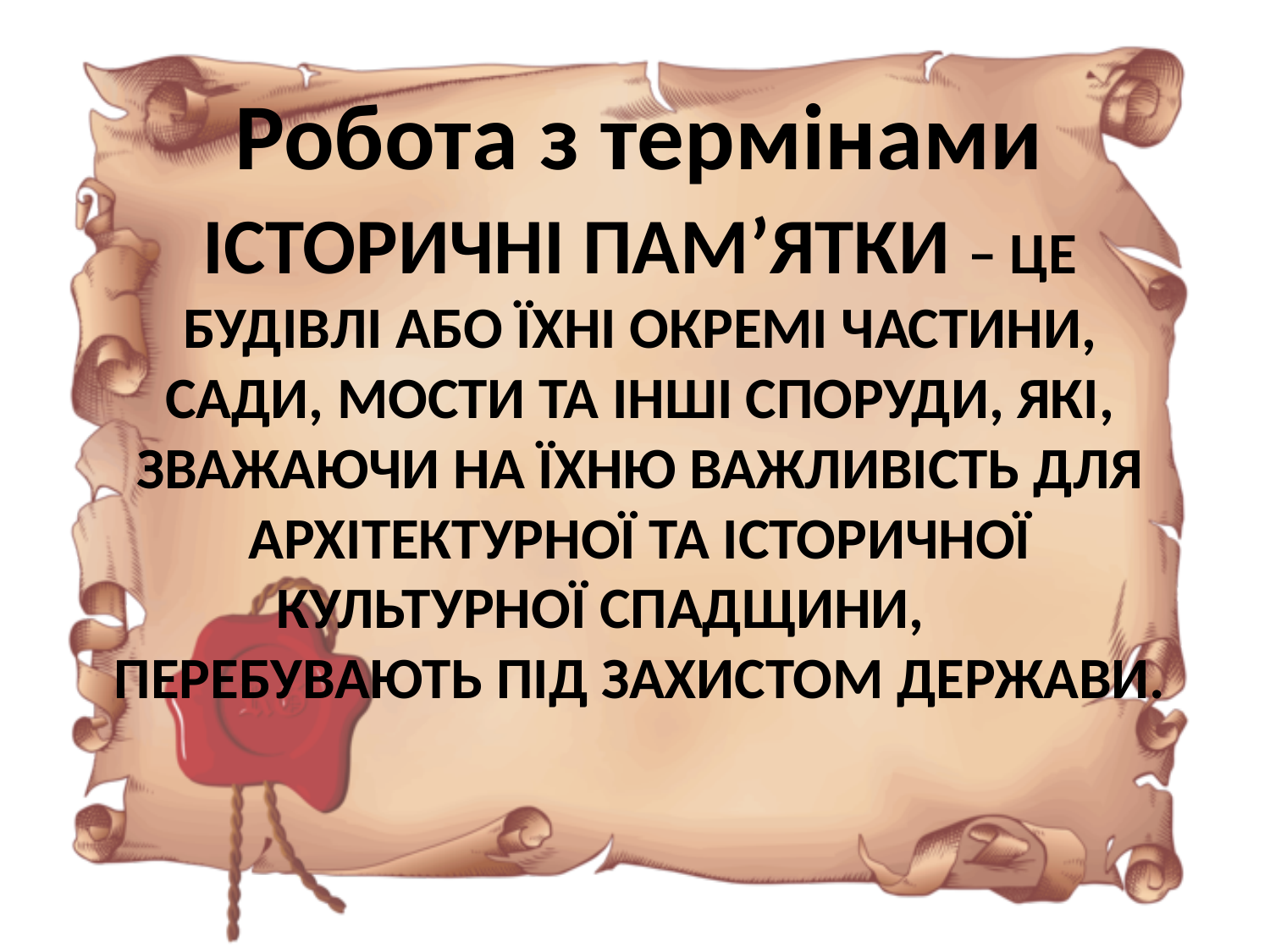

Робота з термінами
# Історичні пам’ятки – це будівлі або їхні окремі частини, сади, мости та інші споруди, які, зважаючи на їхню важливість для архітектурної та історичної культурної спадщини,       перебувають під захистом держави.